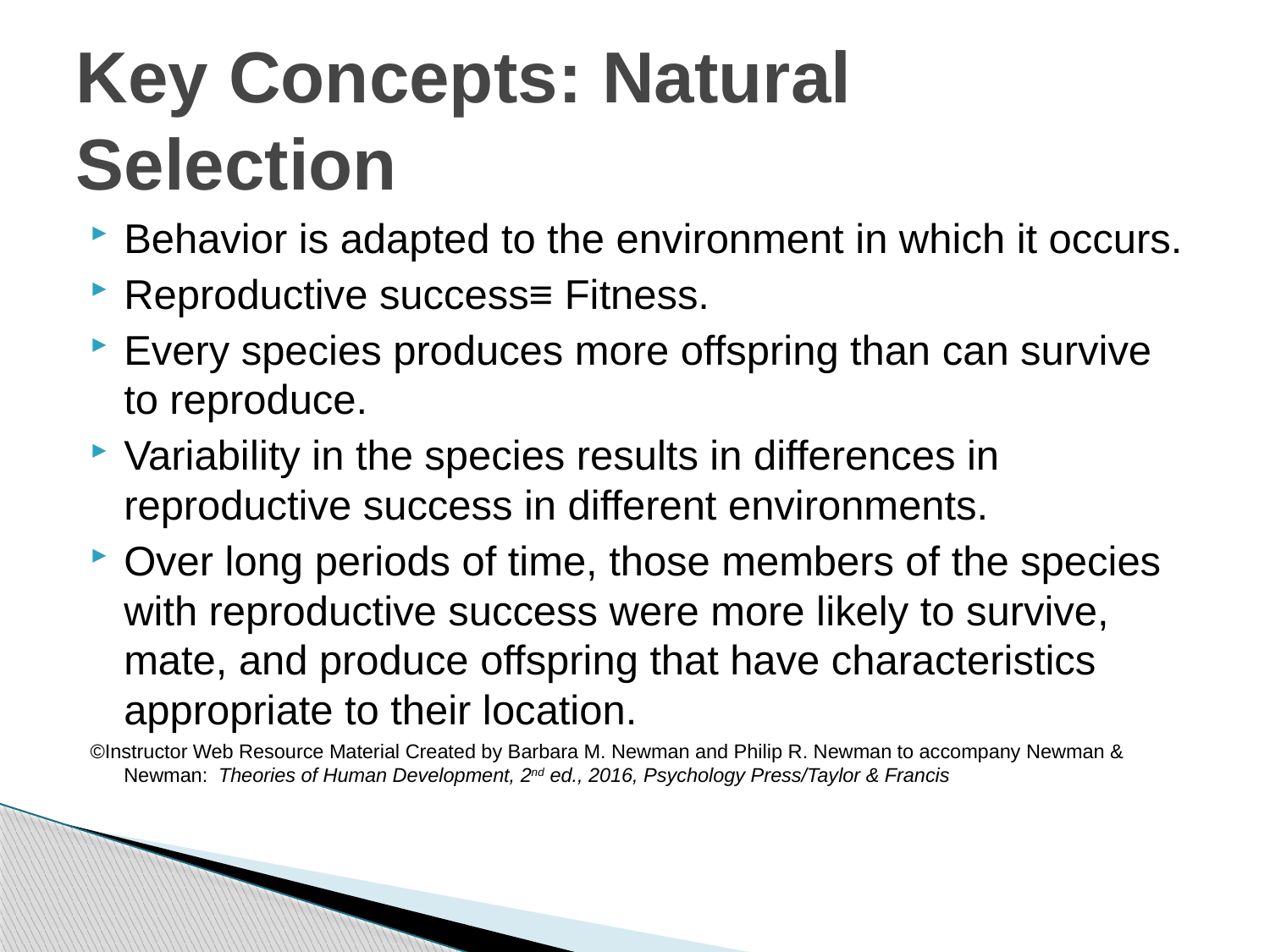

# Key Concepts: Natural Selection
Behavior is adapted to the environment in which it occurs.
Reproductive success≡ Fitness.
Every species produces more offspring than can survive to reproduce.
Variability in the species results in differences in reproductive success in different environments.
Over long periods of time, those members of the species with reproductive success were more likely to survive, mate, and produce offspring that have characteristics appropriate to their location.
©Instructor Web Resource Material Created by Barbara M. Newman and Philip R. Newman to accompany Newman & Newman:  Theories of Human Development, 2nd ed., 2016, Psychology Press/Taylor & Francis